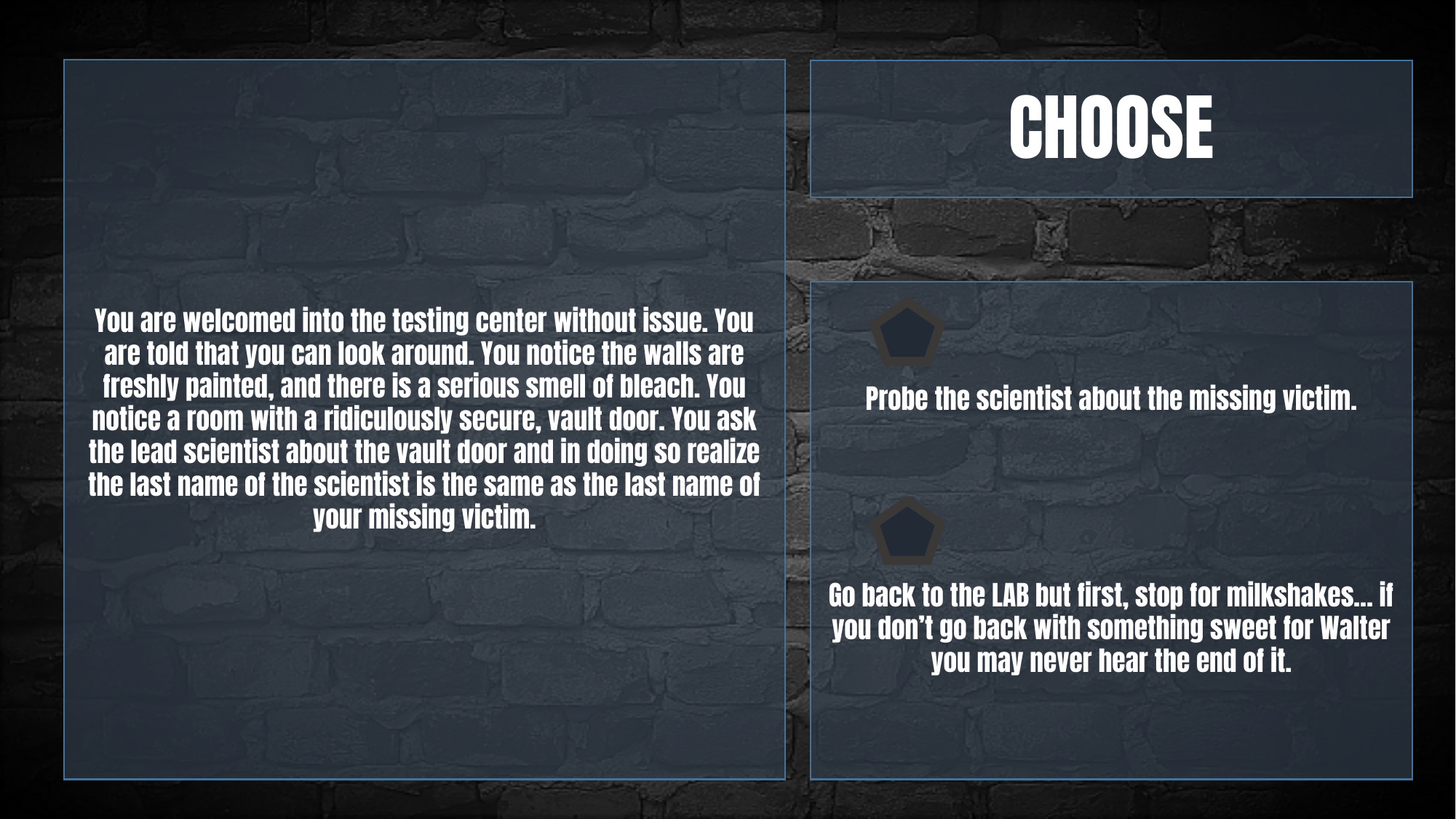

You are welcomed into the testing center without issue. You are told that you can look around. You notice the walls are freshly painted, and there is a serious smell of bleach. You notice a room with a ridiculously secure, vault door. You ask the lead scientist about the vault door and in doing so realize the last name of the scientist is the same as the last name of your missing victim.
CHOOSE
Probe the scientist about the missing victim.

Go back to the LAB but first, stop for milkshakes… if you don’t go back with something sweet for Walter you may never hear the end of it.